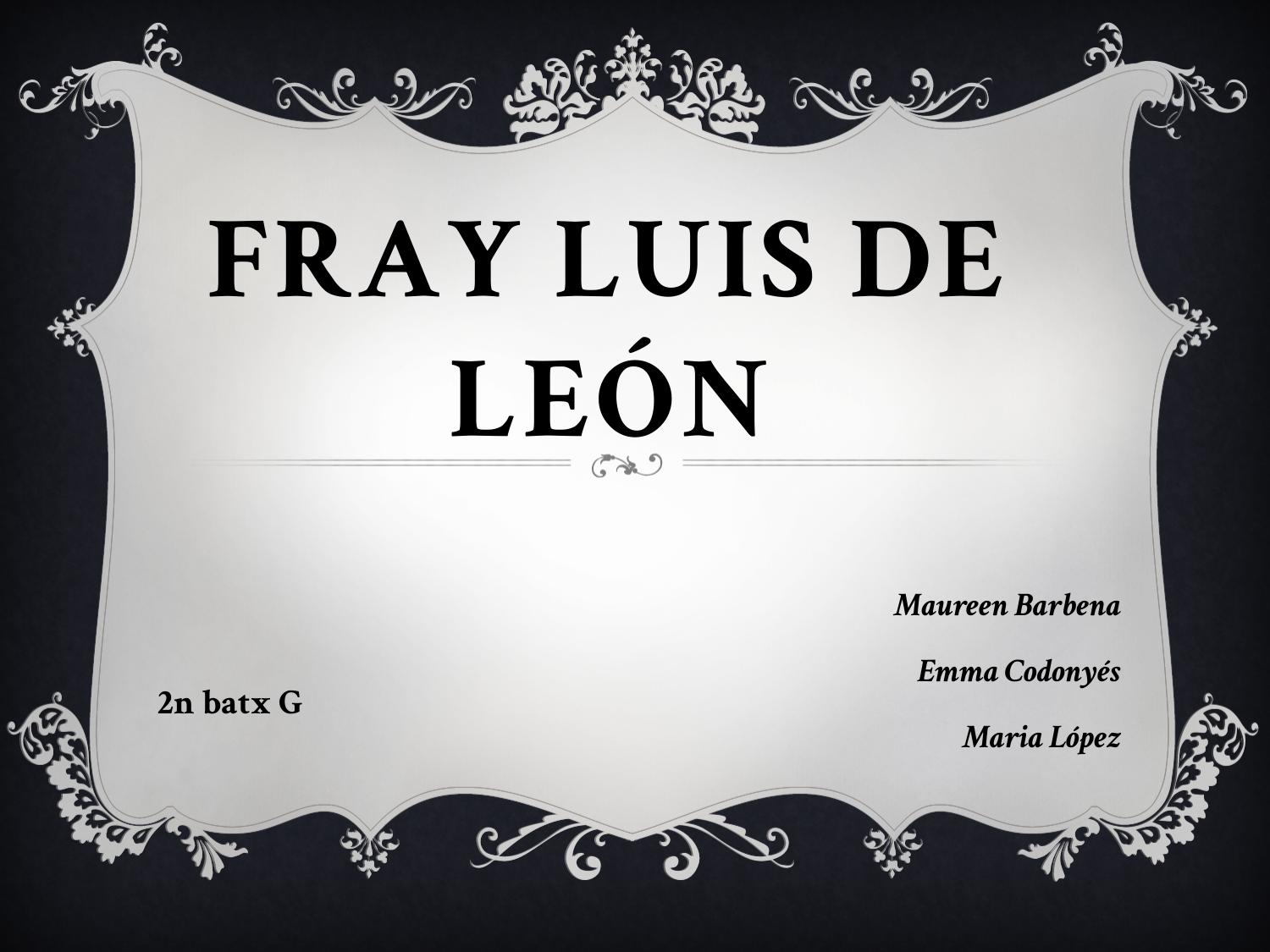

# FRAY LUIS DE LEÓN
Maureen Barbena
Emma Codonyés
Maria López
2n batx G